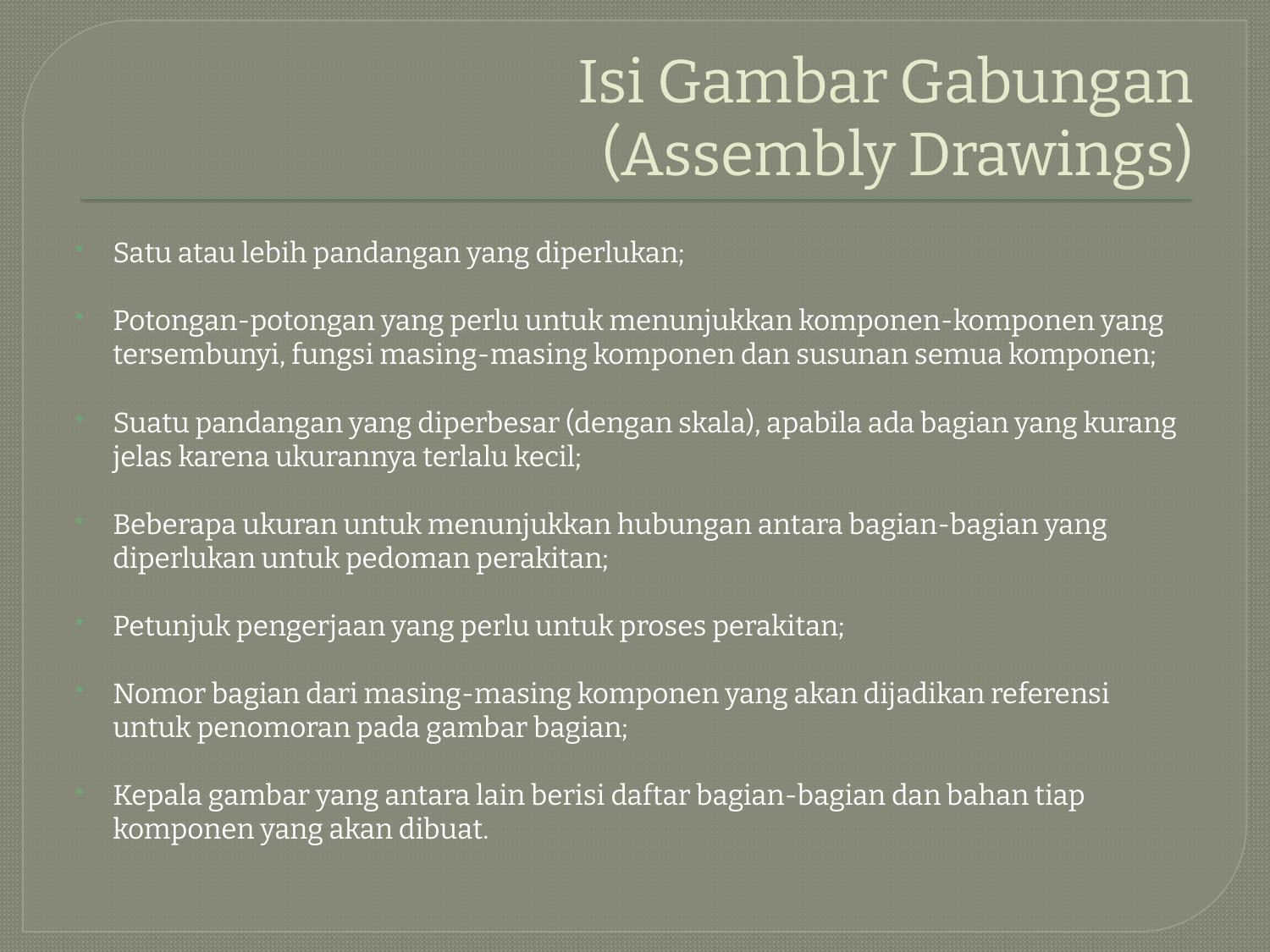

# Isi Gambar Gabungan (Assembly Drawings)
Satu atau lebih pandangan yang diperlukan;

Potongan-potongan yang perlu untuk menunjukkan komponen-komponen yang tersembunyi, fungsi masing-masing komponen dan susunan semua komponen;

Suatu pandangan yang diperbesar (dengan skala), apabila ada bagian yang kurang jelas karena ukurannya terlalu kecil;

Beberapa ukuran untuk menunjukkan hubungan antara bagian-bagian yang diperlukan untuk pedoman perakitan;

Petunjuk pengerjaan yang perlu untuk proses perakitan;

Nomor bagian dari masing-masing komponen yang akan dijadikan referensi untuk penomoran pada gambar bagian;

Kepala gambar yang antara lain berisi daftar bagian-bagian dan bahan tiap komponen yang akan dibuat.